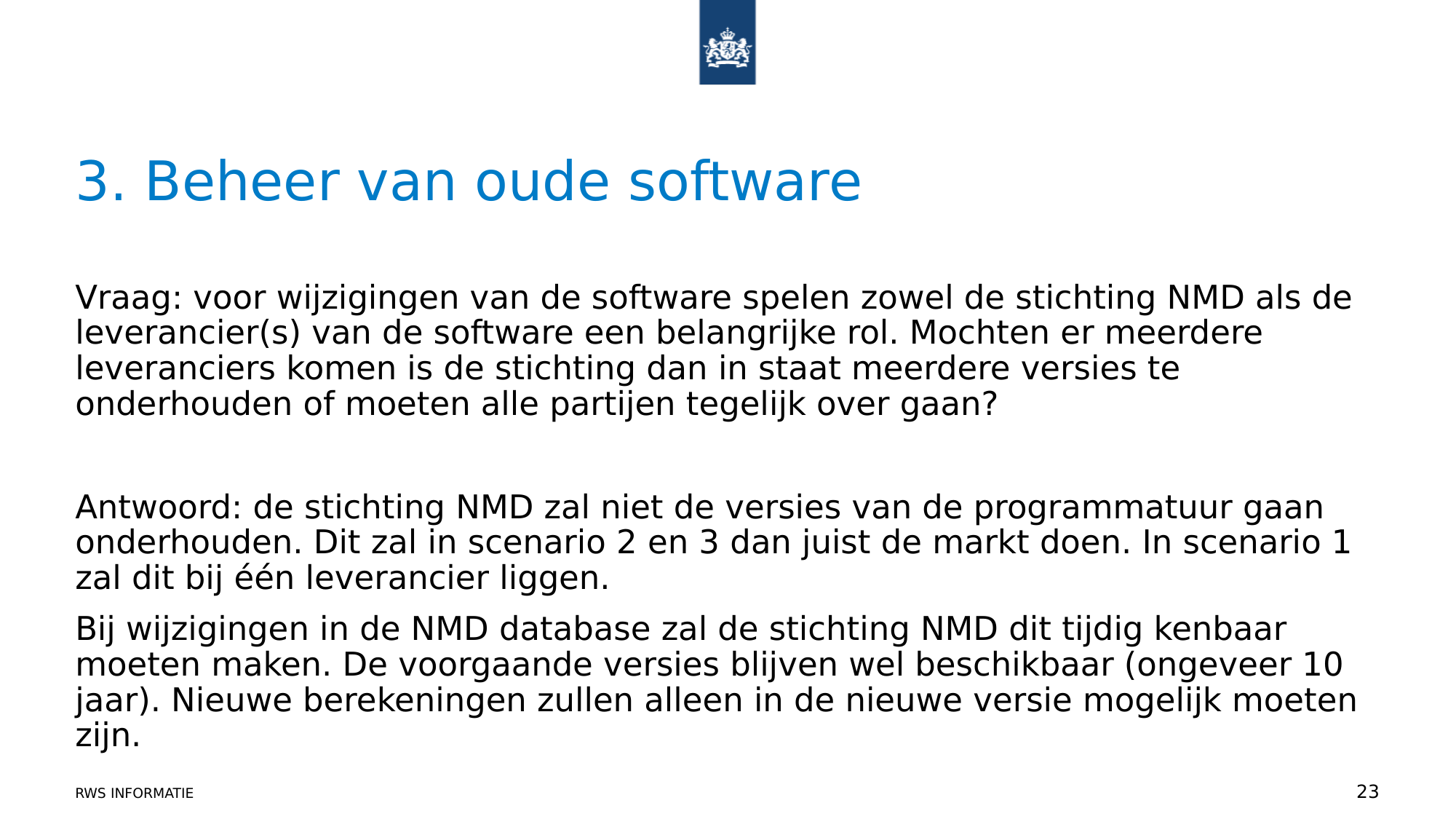

# 3. Beheer van oude software
Vraag: voor wijzigingen van de software spelen zowel de stichting NMD als de leverancier(s) van de software een belangrijke rol. Mochten er meerdere leveranciers komen is de stichting dan in staat meerdere versies te onderhouden of moeten alle partijen tegelijk over gaan?

Antwoord: de stichting NMD zal niet de versies van de programmatuur gaan onderhouden. Dit zal in scenario 2 en 3 dan juist de markt doen. In scenario 1 zal dit bij één leverancier liggen.
Bij wijzigingen in de NMD database zal de stichting NMD dit tijdig kenbaar moeten maken. De voorgaande versies blijven wel beschikbaar (ongeveer 10 jaar). Nieuwe berekeningen zullen alleen in de nieuwe versie mogelijk moeten zijn.
RWS INFORMATIE
23